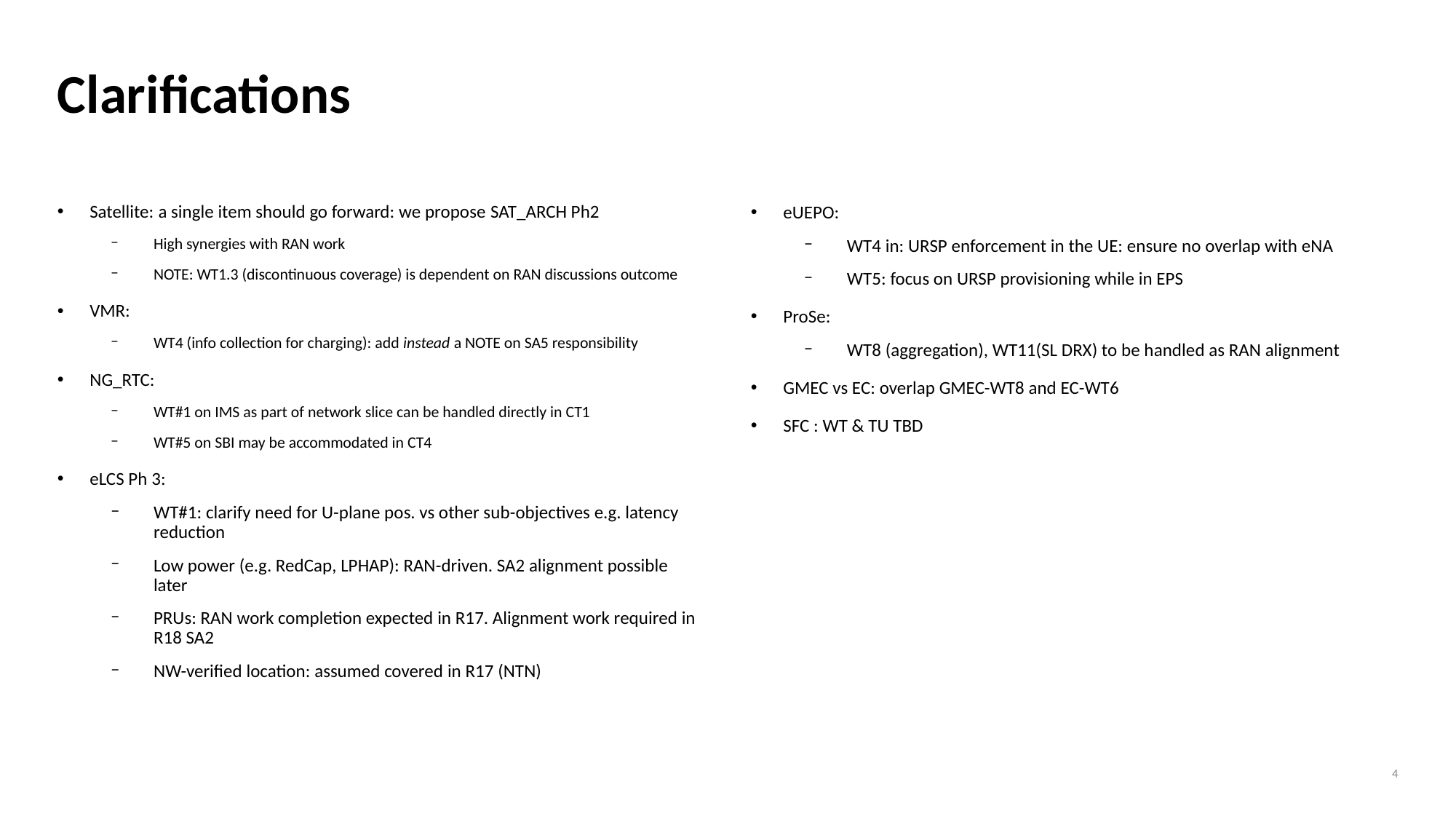

# Clarifications
Satellite: a single item should go forward: we propose SAT_ARCH Ph2
High synergies with RAN work
NOTE: WT1.3 (discontinuous coverage) is dependent on RAN discussions outcome
VMR:
WT4 (info collection for charging): add instead a NOTE on SA5 responsibility
NG_RTC:
WT#1 on IMS as part of network slice can be handled directly in CT1
WT#5 on SBI may be accommodated in CT4
eLCS Ph 3:
WT#1: clarify need for U-plane pos. vs other sub-objectives e.g. latency reduction
Low power (e.g. RedCap, LPHAP): RAN-driven. SA2 alignment possible later
PRUs: RAN work completion expected in R17. Alignment work required in R18 SA2
NW-verified location: assumed covered in R17 (NTN)
eUEPO:
WT4 in: URSP enforcement in the UE: ensure no overlap with eNA
WT5: focus on URSP provisioning while in EPS
ProSe:
WT8 (aggregation), WT11(SL DRX) to be handled as RAN alignment
GMEC vs EC: overlap GMEC-WT8 and EC-WT6
SFC : WT & TU TBD

4